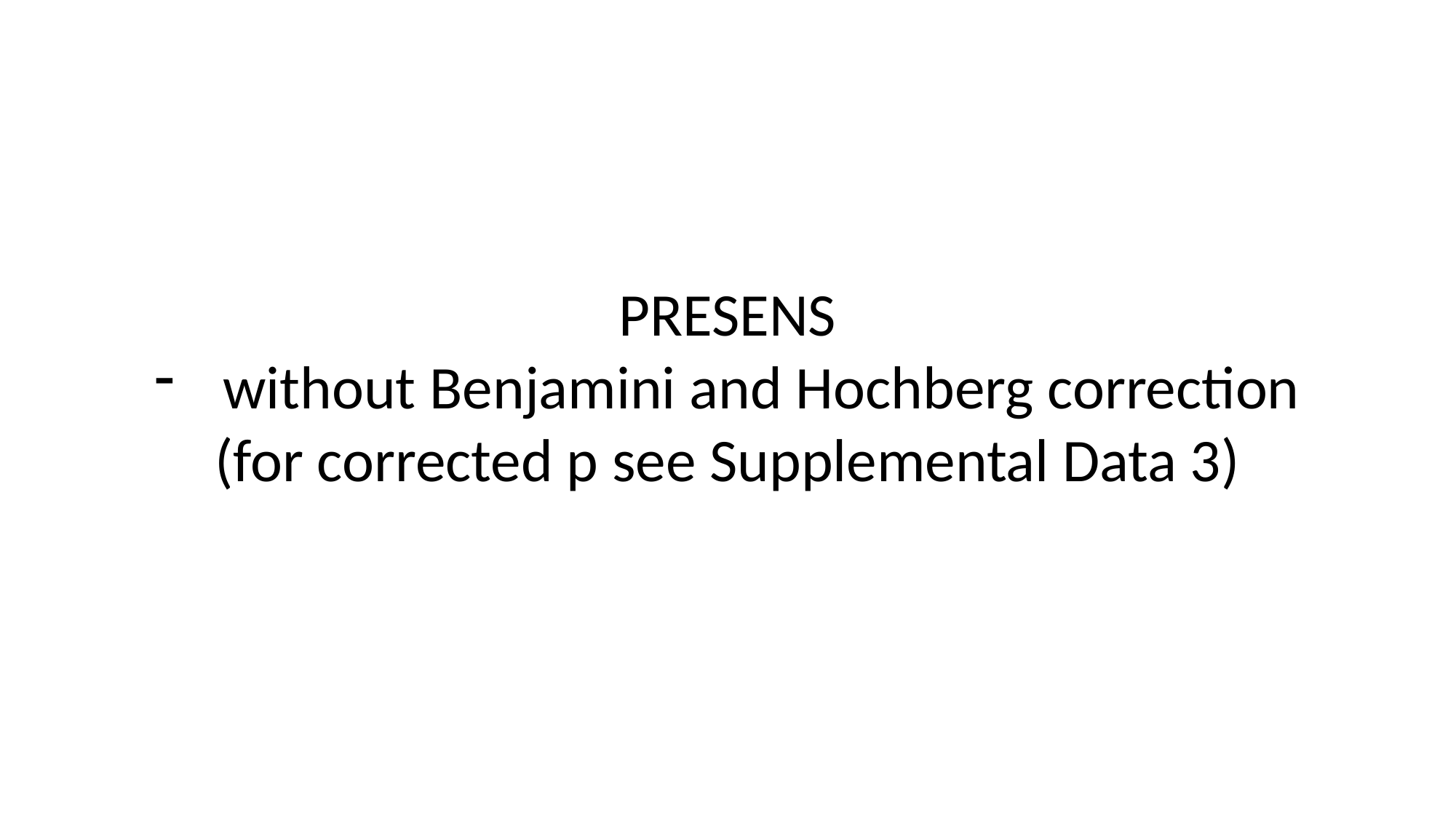

PRESENS
without Benjamini and Hochberg correction
(for corrected p see Supplemental Data 3)